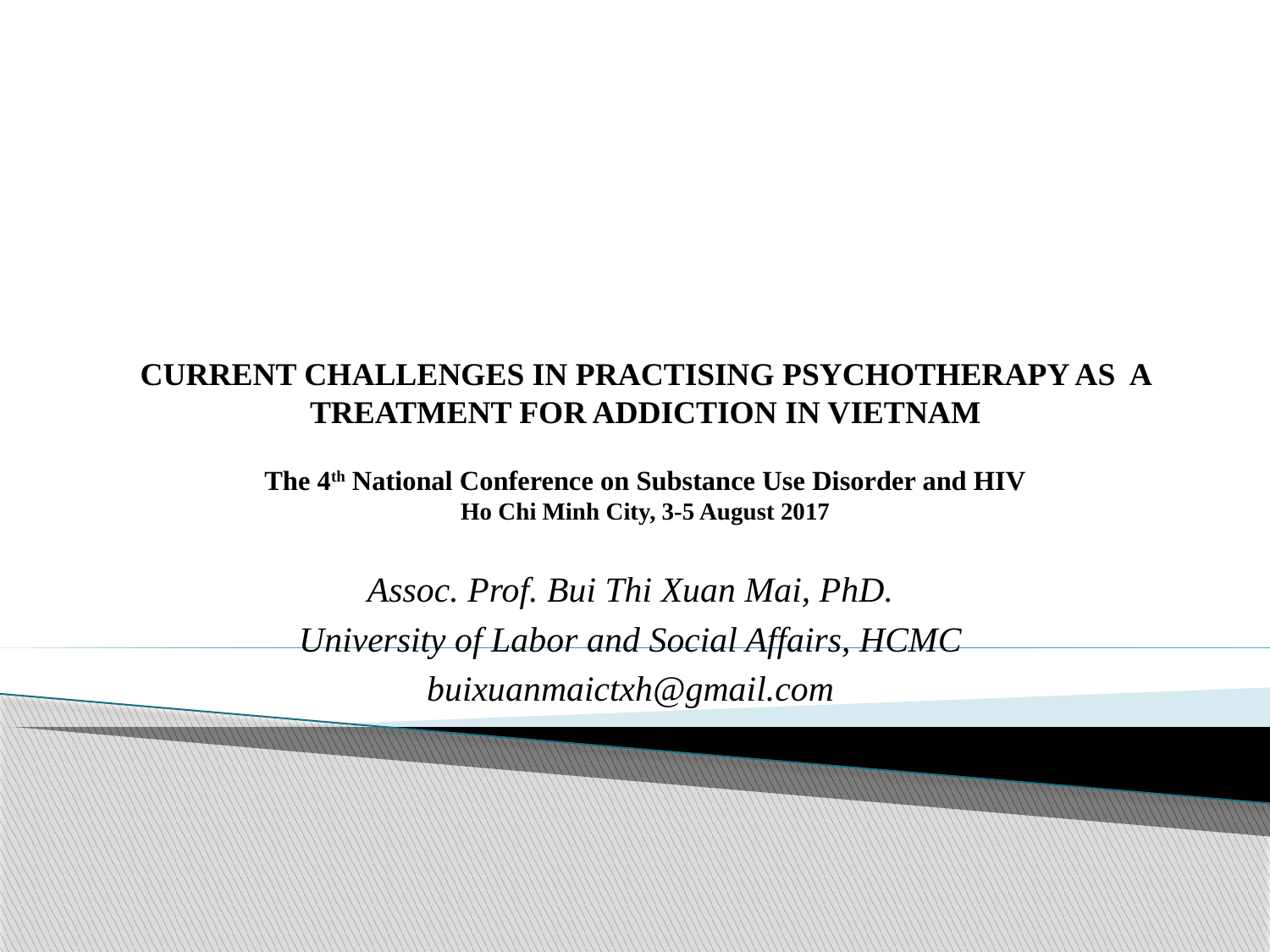

# CURRENT CHALLENGES IN PRACTISING PSYCHOTHERAPY AS  A TREATMENT FOR ADDICTION IN VIETNAM The 4th National Conference on Substance Use Disorder and HIV Ho Chi Minh City, 3-5 August 2017
Assoc. Prof. Bui Thi Xuan Mai, PhD.
University of Labor and Social Affairs, HCMC
buixuanmaictxh@gmail.com